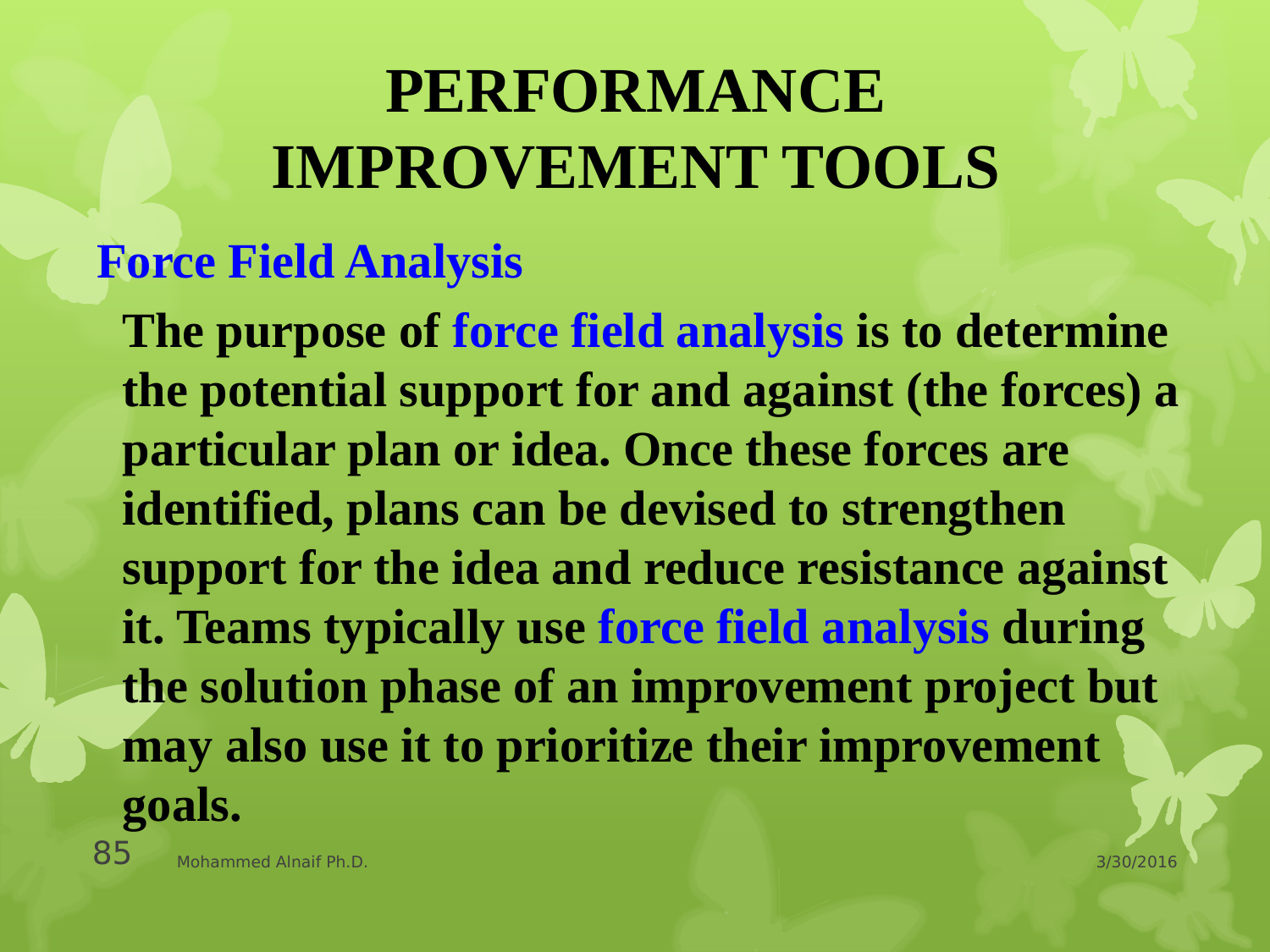

PERFORMANCE IMPROVEMENT TOOLS
Force Field Analysis
The purpose of force field analysis is to determine the potential support for and against (the forces) a particular plan or idea. Once these forces are identified, plans can be devised to strengthen support for the idea and reduce resistance against it. Teams typically use force field analysis during the solution phase of an improvement project but may also use it to prioritize their improvement goals.
85
Mohammed Alnaif Ph.D.
3/30/2016